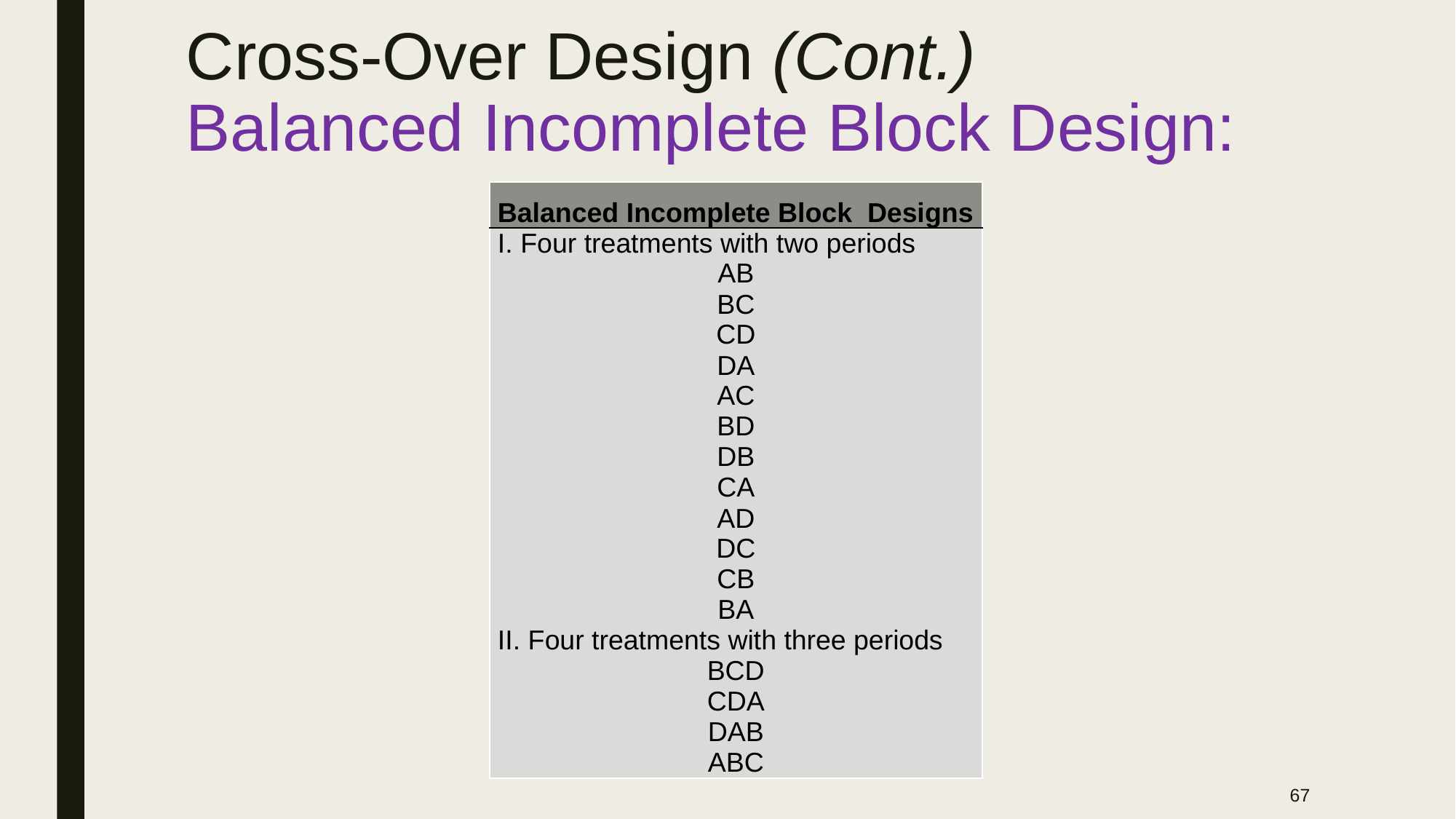

# Cross-Over Design (Cont.) Balanced Incomplete Block Design:
| Balanced Incomplete Block Designs |
| --- |
| I. Four treatments with two periods AB BC CD DA AC BD DB CA AD DC CB BA II. Four treatments with three periods BCD CDA DAB ABC |

67